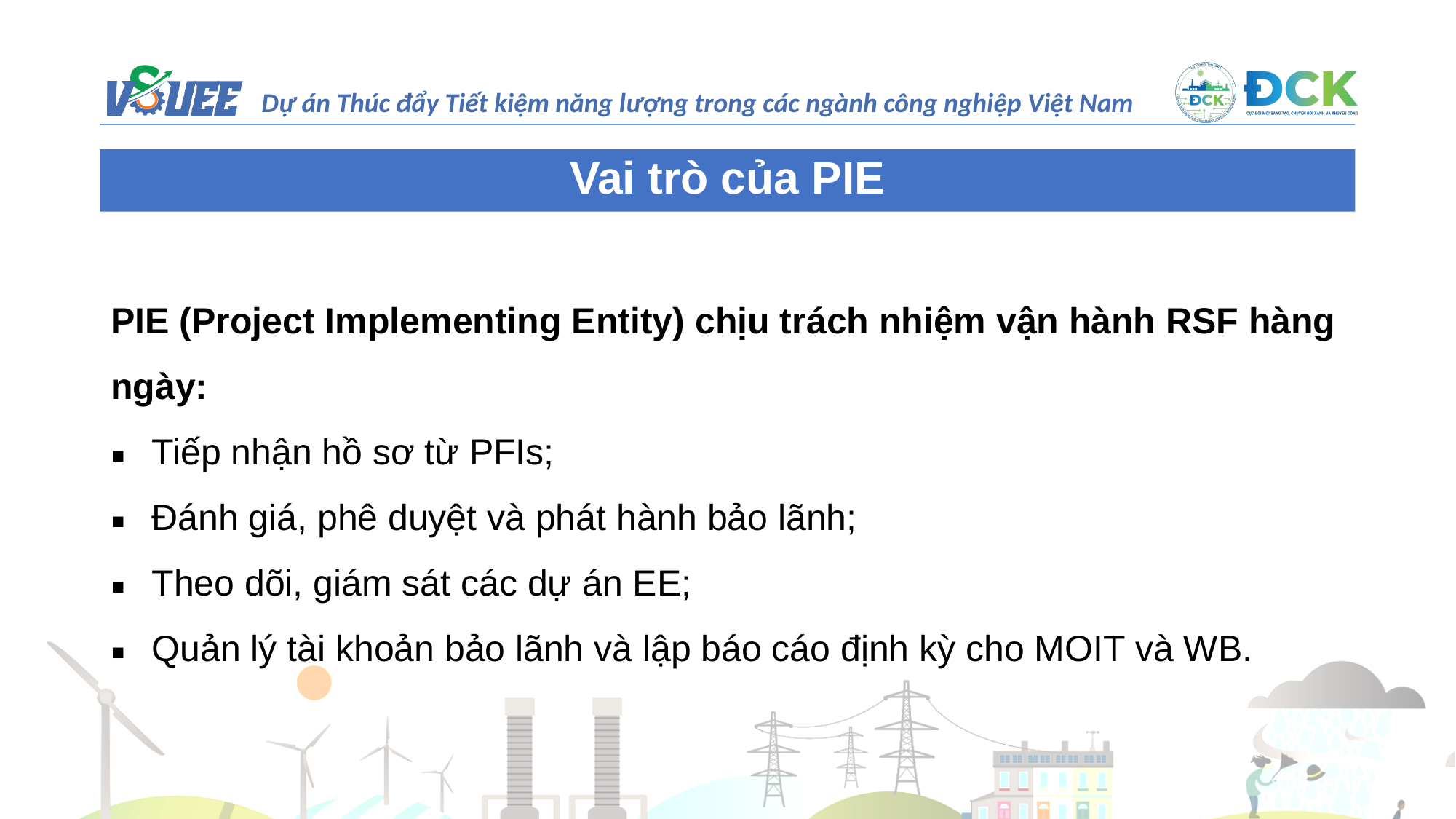

Vai trò của PIE
PIE (Project Implementing Entity) chịu trách nhiệm vận hành RSF hàng ngày:
Tiếp nhận hồ sơ từ PFIs;
Đánh giá, phê duyệt và phát hành bảo lãnh;
Theo dõi, giám sát các dự án EE;
Quản lý tài khoản bảo lãnh và lập báo cáo định kỳ cho MOIT và WB.